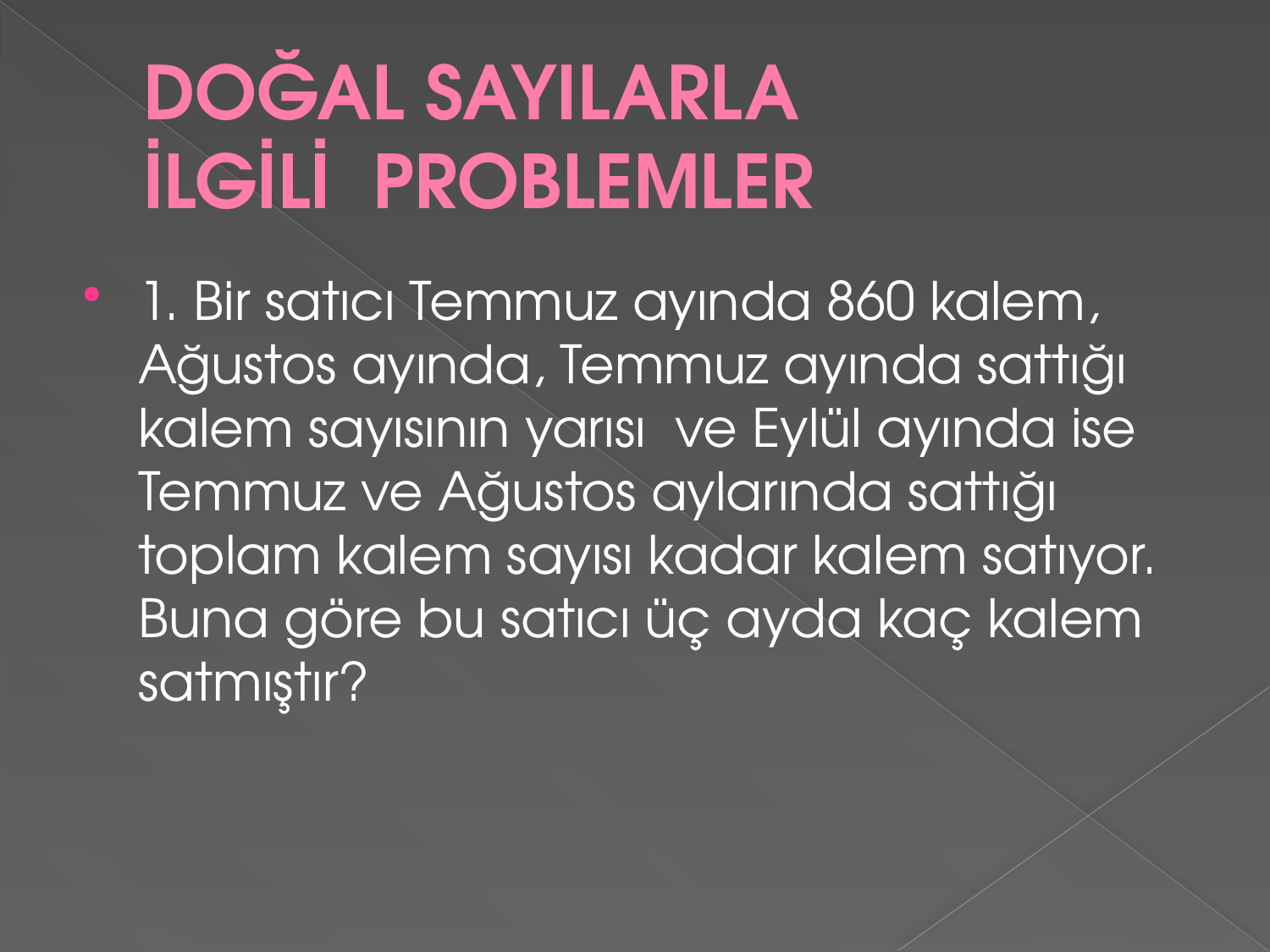

# DOĞAL SAYILARLA İLGİLİ  PROBLEMLER
1. Bir satıcı Temmuz ayında 860 kalem, Ağustos ayında, Temmuz ayında sattığı kalem sayısının yarısı  ve Eylül ayında ise Temmuz ve Ağustos aylarında sattığı toplam kalem sayısı kadar kalem satıyor. Buna göre bu satıcı üç ayda kaç kalem satmıştır?